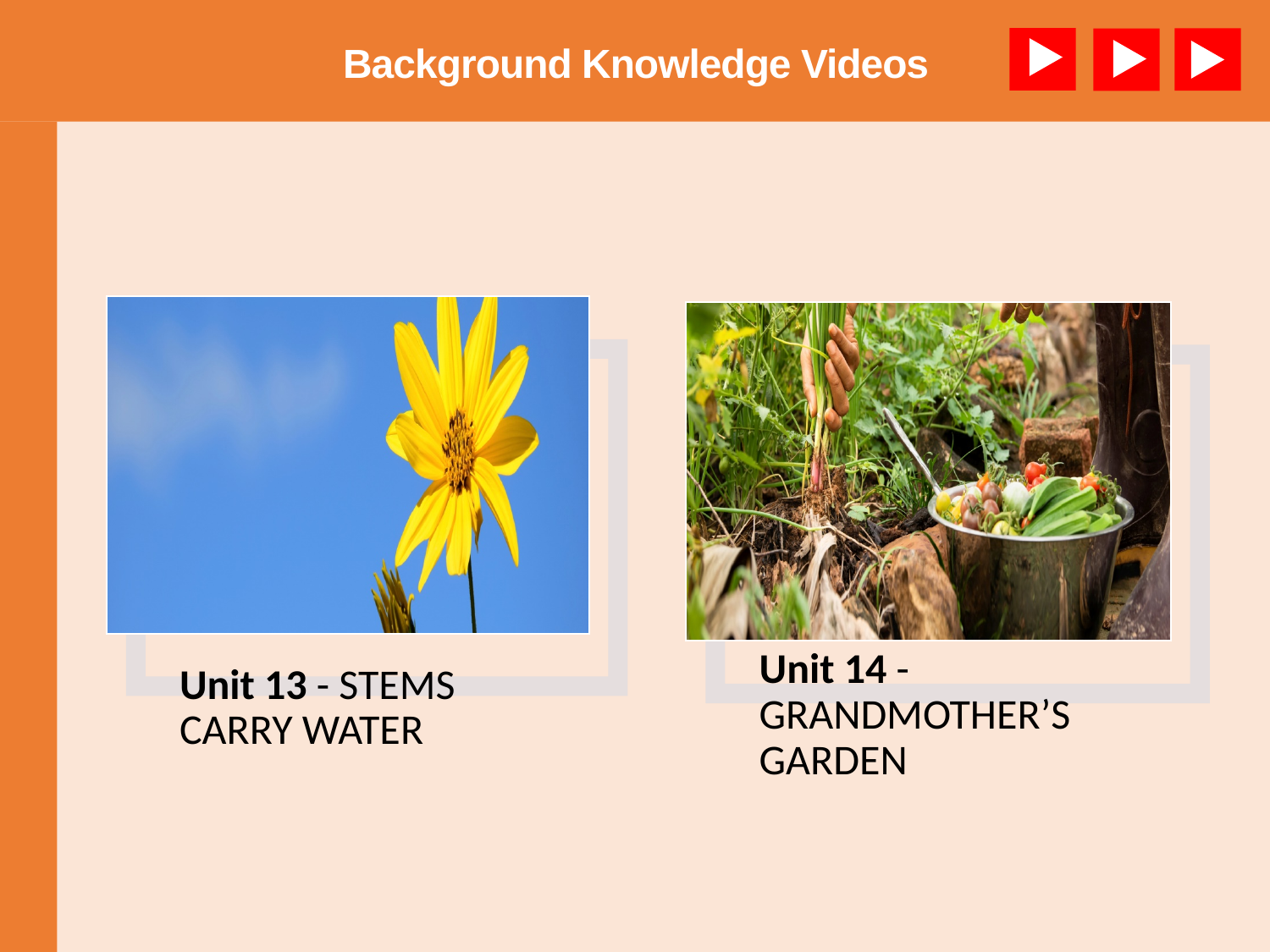

Background Knowledge Videos

Unit 13 - STEMS CARRY WATER

Unit 14 -GRANDMOTHER’S GARDEN